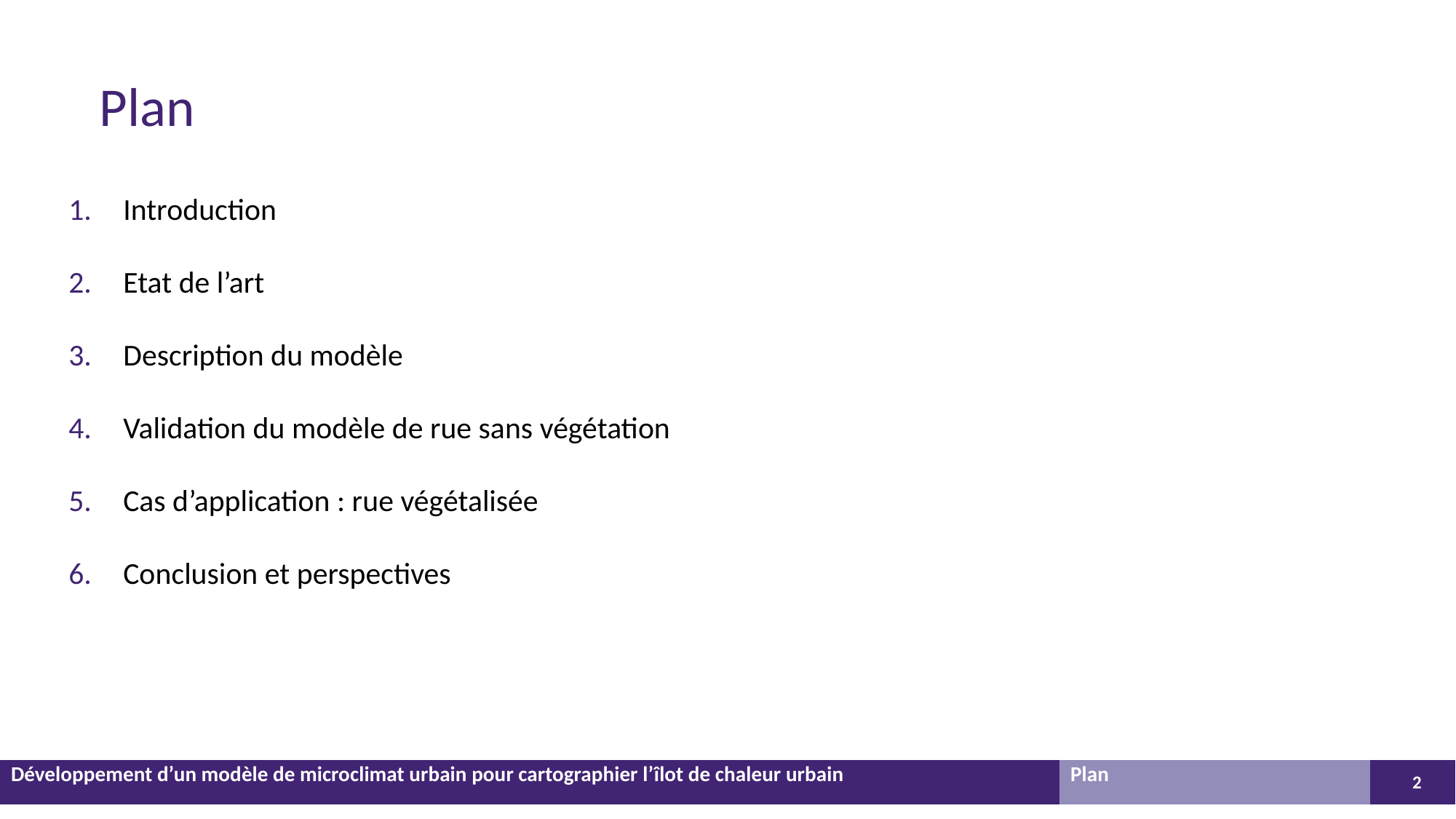

# Plan
Introduction

Etat de l’art

Description du modèle

Validation du modèle de rue sans végétation

Cas d’application : rue végétalisée

Conclusion et perspectives
| Développement d’un modèle de microclimat urbain pour cartographier l’îlot de chaleur urbain | Plan |  |
| --- | --- | --- |
2